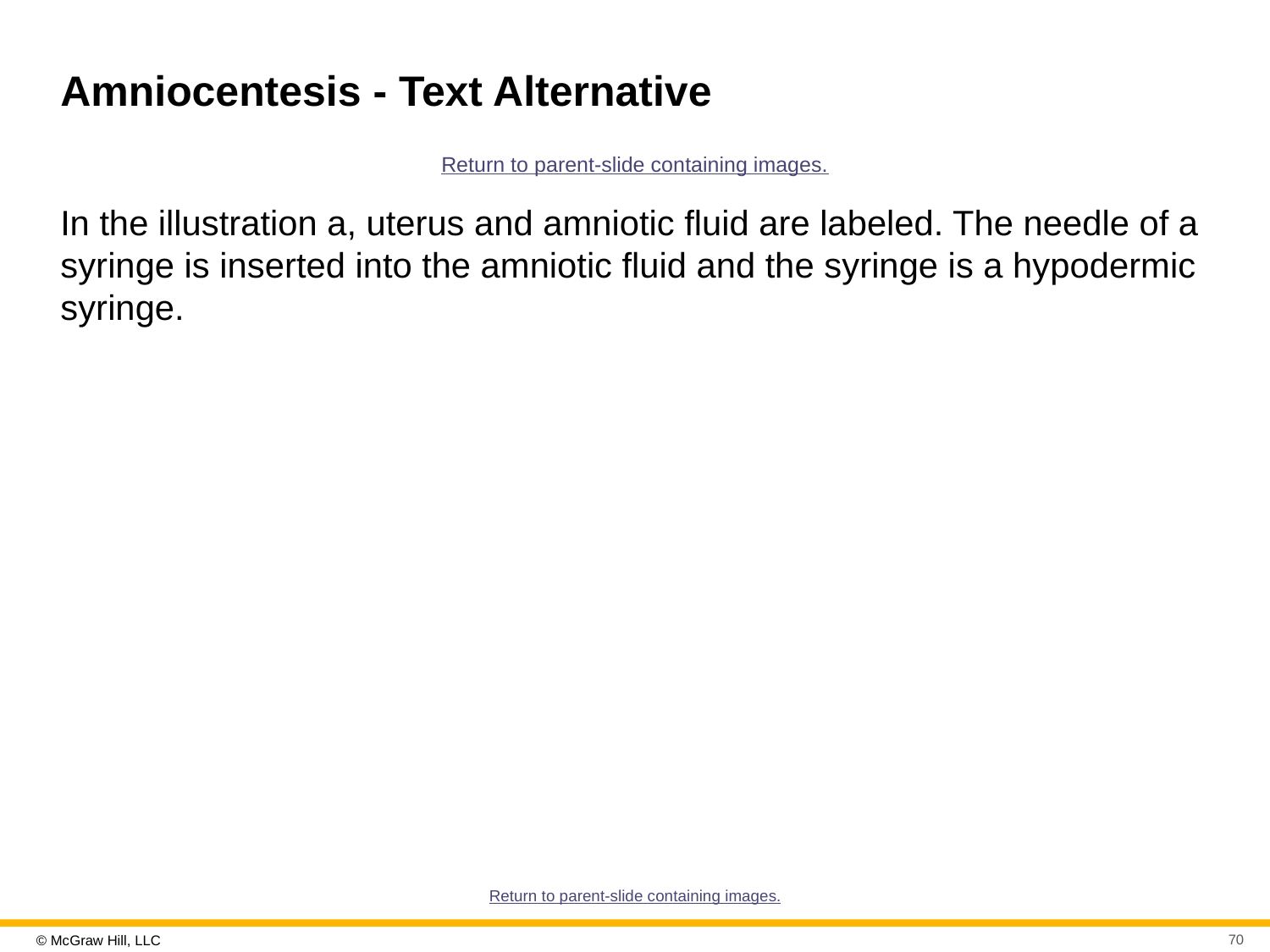

# Amniocentesis - Text Alternative
Return to parent-slide containing images.
In the illustration a, uterus and amniotic fluid are labeled. The needle of a syringe is inserted into the amniotic fluid and the syringe is a hypodermic syringe.
Return to parent-slide containing images.
70